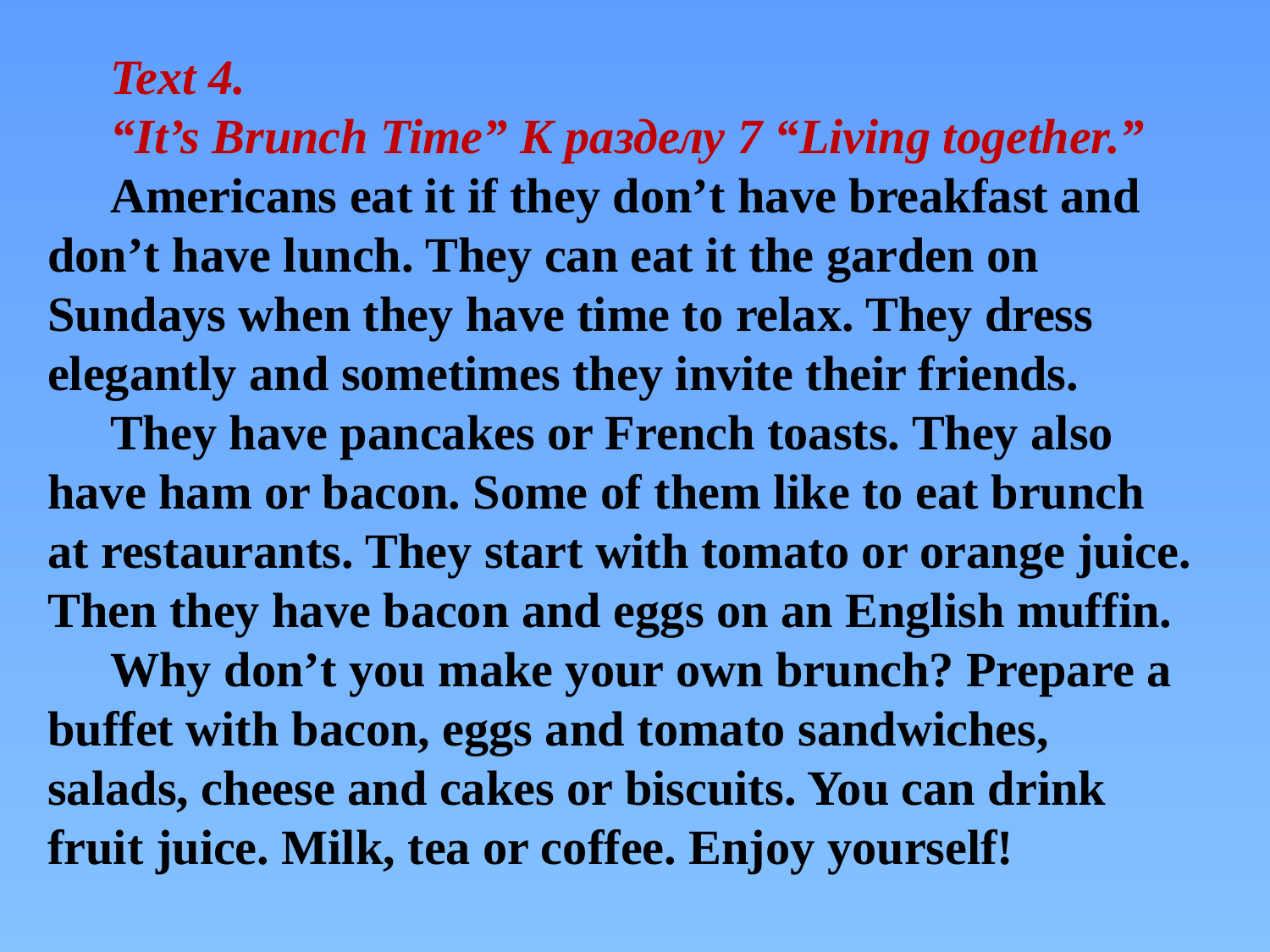

Text 4.
“It’s Brunch Time” K разделу 7 “Living together.”
Americans eat it if they don’t have breakfast and don’t have lunch. They can eat it the garden on Sundays when they have time to relax. They dress elegantly and sometimes they invite their friends.
They have pancakes or French toasts. They also have ham or bacon. Some of them like to eat brunch at restaurants. They start with tomato or orange juice. Then they have bacon and eggs on an English muffin.
Why don’t you make your own brunch? Prepare a buffet with bacon, eggs and tomato sandwiches, salads, cheese and cakes or biscuits. You can drink fruit juice. Milk, tea or coffee. Enjoy yourself!